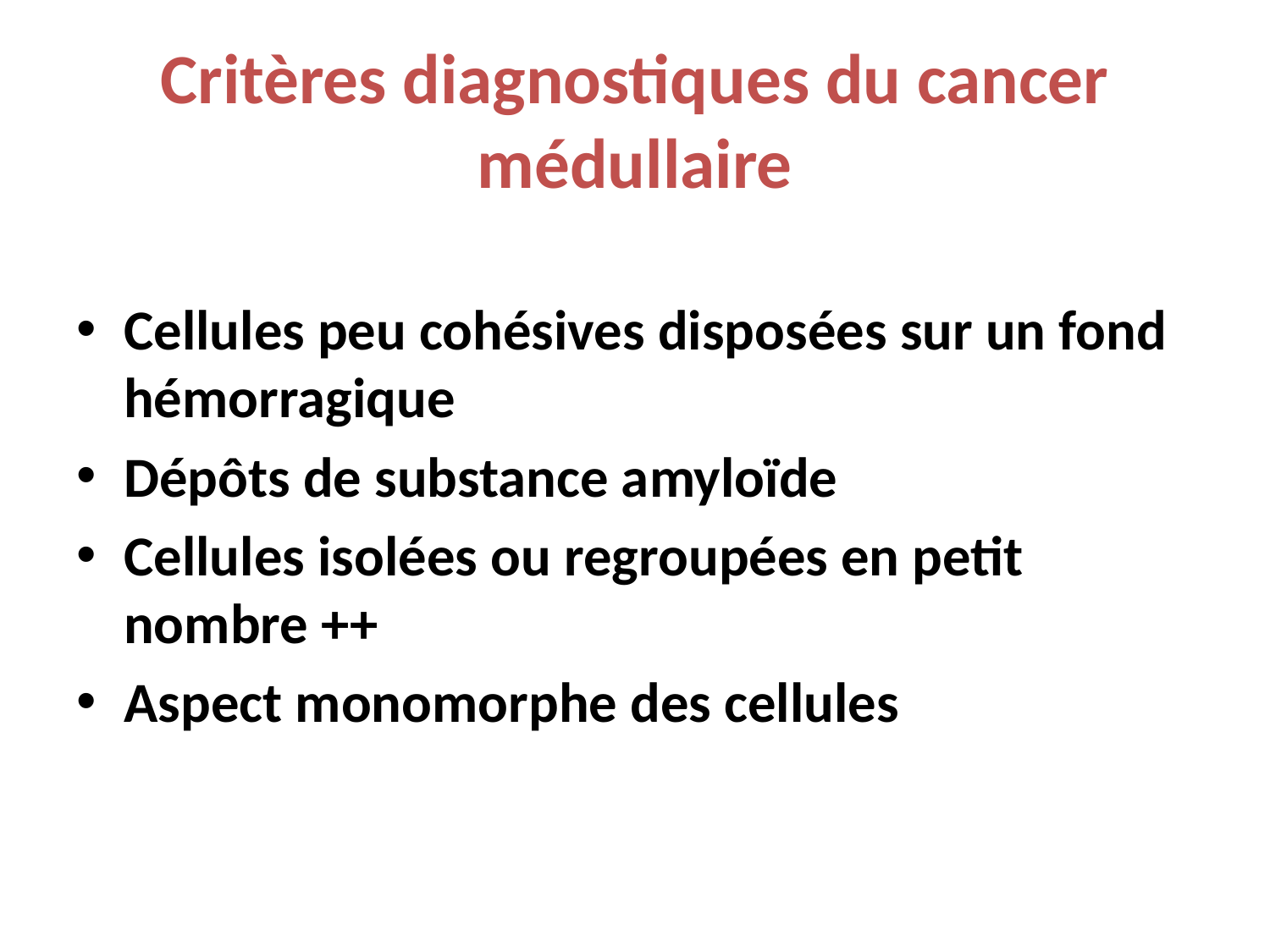

# Critères diagnostiques du cancer médullaire
Cellules peu cohésives disposées sur un fond hémorragique
Dépôts de substance amyloïde
Cellules isolées ou regroupées en petit nombre ++
Aspect monomorphe des cellules